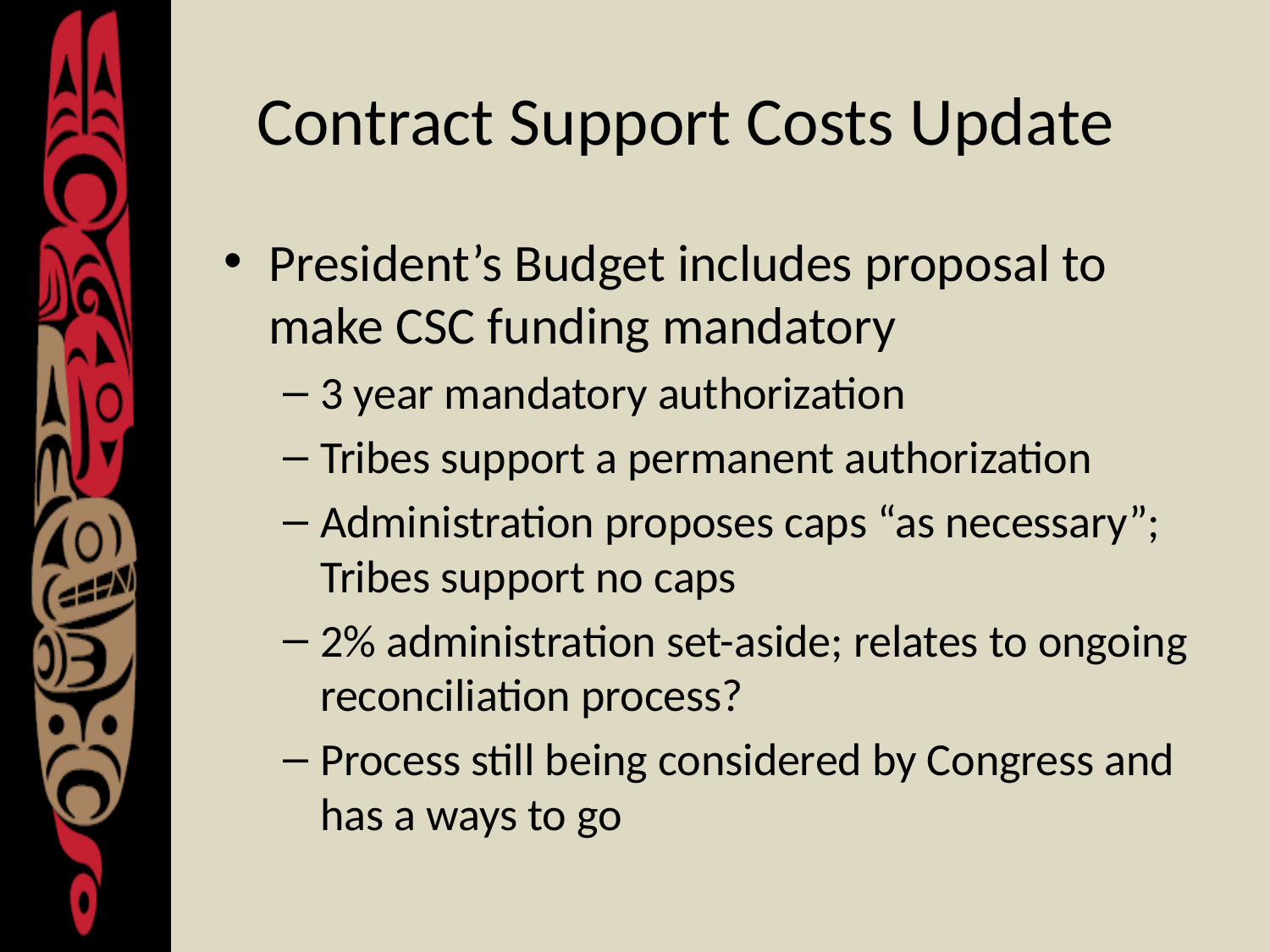

# Contract Support Costs Update
President’s Budget includes proposal to make CSC funding mandatory
3 year mandatory authorization
Tribes support a permanent authorization
Administration proposes caps “as necessary”;  Tribes support no caps
2% administration set-aside; relates to ongoing reconciliation process?
Process still being considered by Congress and has a ways to go